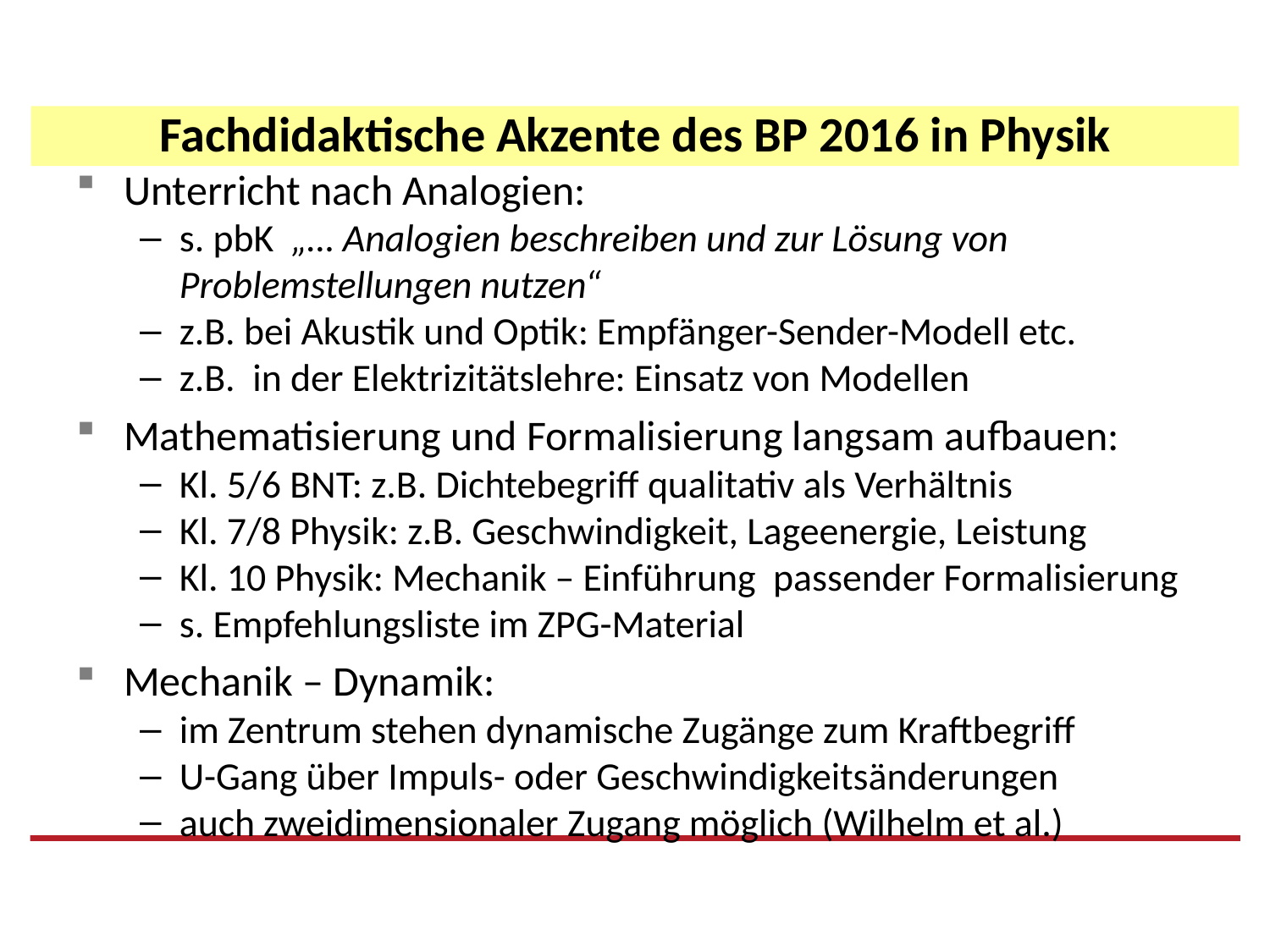

Fachdidaktische Akzente des BP 2016 in Physik
Unterricht nach Analogien:
s. pbK  „… Analogien beschreiben und zur Lösung von Problemstellungen nutzen“
z.B. bei Akustik und Optik: Empfänger-Sender-Modell etc.
z.B.  in der Elektrizitätslehre: Einsatz von Modellen
Mathematisierung und Formalisierung langsam aufbauen:
Kl. 5/6 BNT: z.B. Dichtebegriff qualitativ als Verhältnis
Kl. 7/8 Physik: z.B. Geschwindigkeit, Lageenergie, Leistung
Kl. 10 Physik: Mechanik – Einführung  passender Formalisierung
s. Empfehlungsliste im ZPG-Material
Mechanik – Dynamik:
im Zentrum stehen dynamische Zugänge zum Kraftbegriff
U-Gang über Impuls- oder Geschwindigkeitsänderungen
auch zweidimensionaler Zugang möglich (Wilhelm et al.)